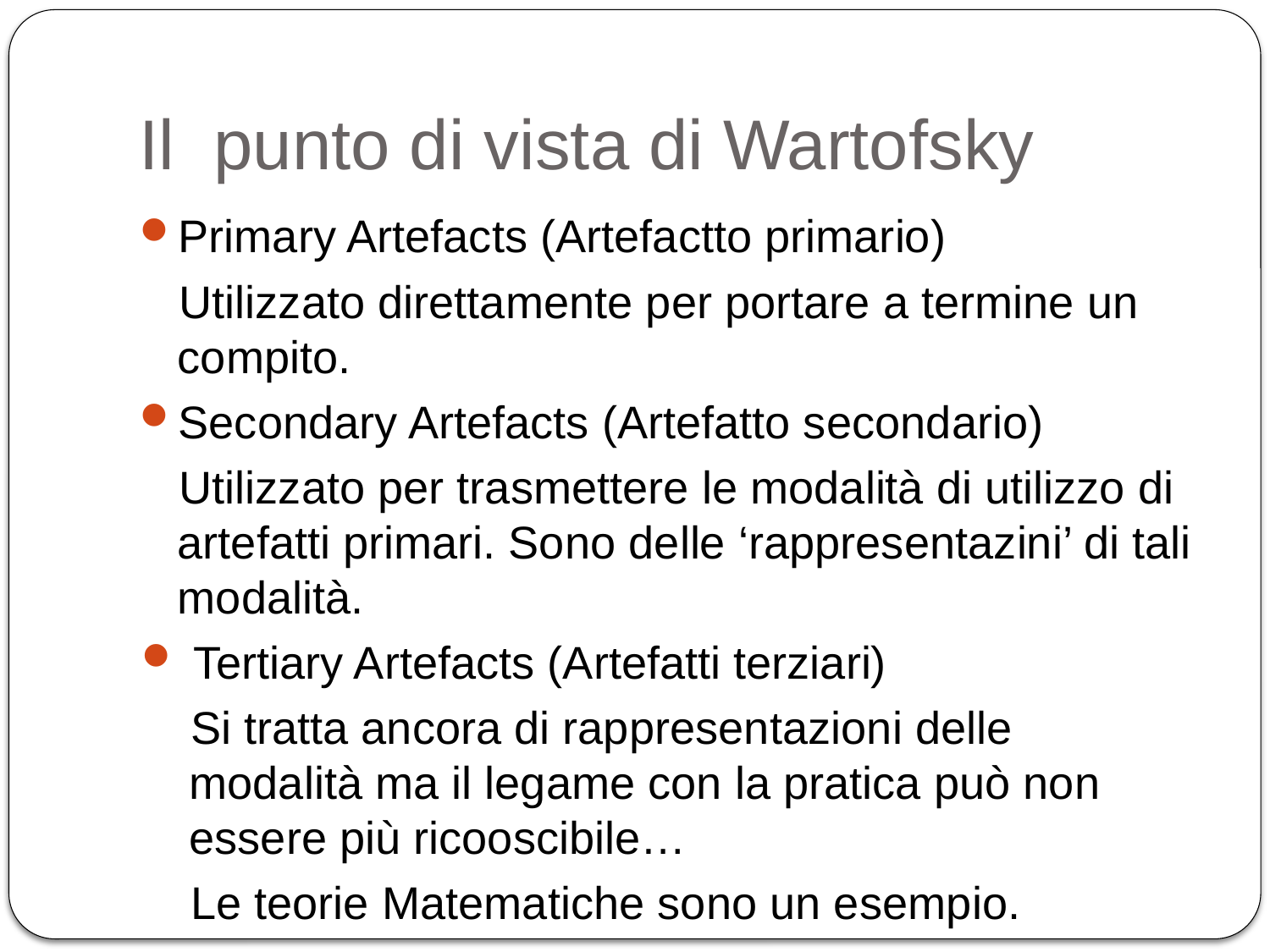

# Il  punto di vista di Wartofsky
Primary Artefacts (Artefactto primario)
Utilizzato direttamente per portare a termine un compito.
Secondary Artefacts (Artefatto secondario)
Utilizzato per trasmettere le modalità di utilizzo di artefatti primari. Sono delle ‘rappresentazini’ di tali modalità.
 Tertiary Artefacts (Artefatti terziari)
Si tratta ancora di rappresentazioni delle modalità ma il legame con la pratica può non essere più ricooscibile…
Le teorie Matematiche sono un esempio.